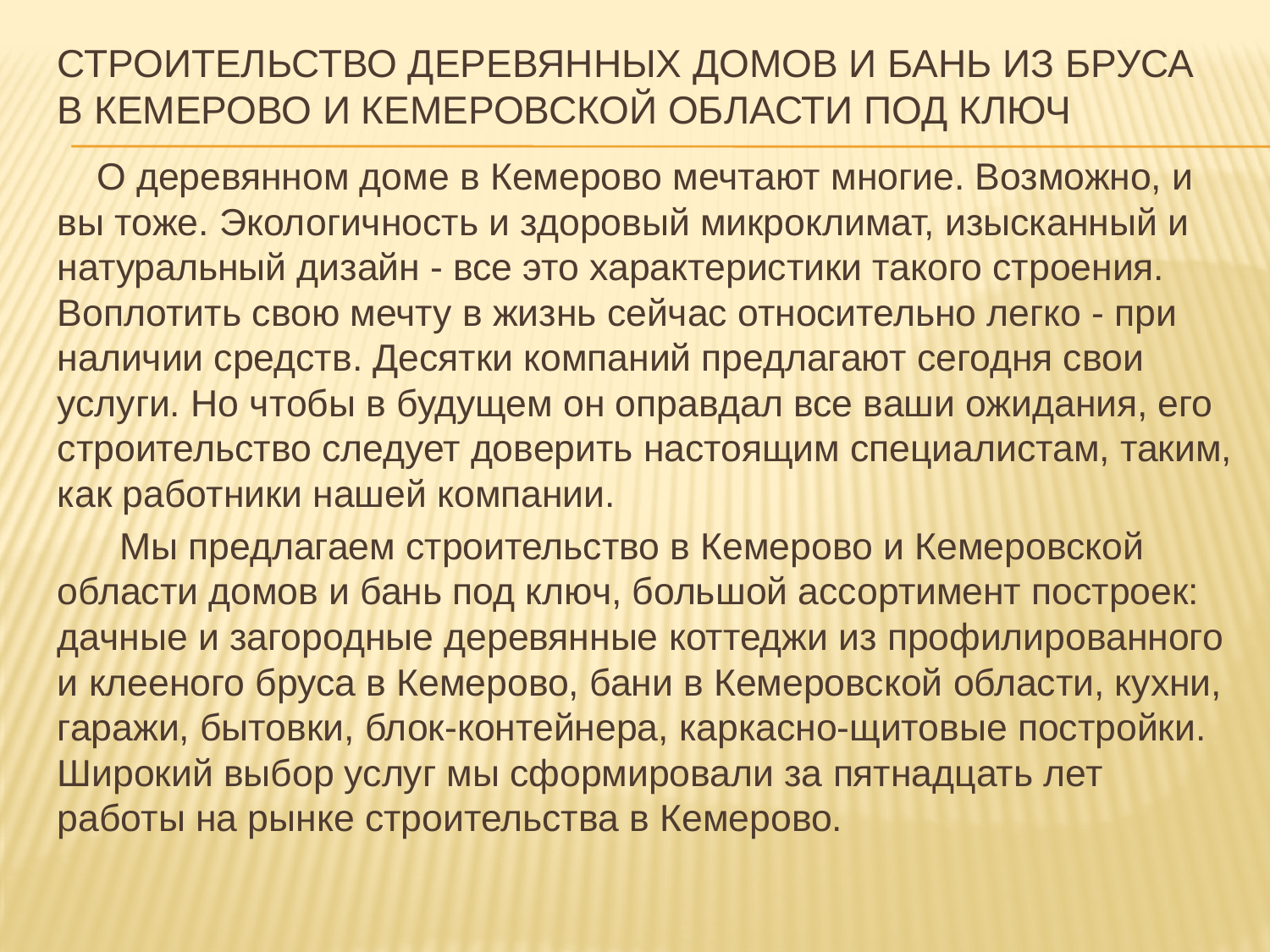

# Строительство деревянных домов и бань из бруса в Кемерово и Кемеровской области под ключ
      О деревянном доме в Кемерово мечтают многие. Возможно, и вы тоже. Экологичность и здоровый микроклимат, изысканный и натуральный дизайн - все это характеристики такого строения. Воплотить свою мечту в жизнь сейчас относительно легко - при наличии средств. Десятки компаний предлагают сегодня свои услуги. Но чтобы в будущем он оправдал все ваши ожидания, его строительство следует доверить настоящим специалистам, таким, как работники нашей компании.
      Мы предлагаем строительство в Кемерово и Кемеровской области домов и бань под ключ, большой ассортимент построек: дачные и загородные деревянные коттеджи из профилированного и клееного бруса в Кемерово, бани в Кемеровской области, кухни, гаражи, бытовки, блок-контейнера, каркасно-щитовые постройки. Широкий выбор услуг мы сформировали за пятнадцать лет работы на рынке строительства в Кемерово.